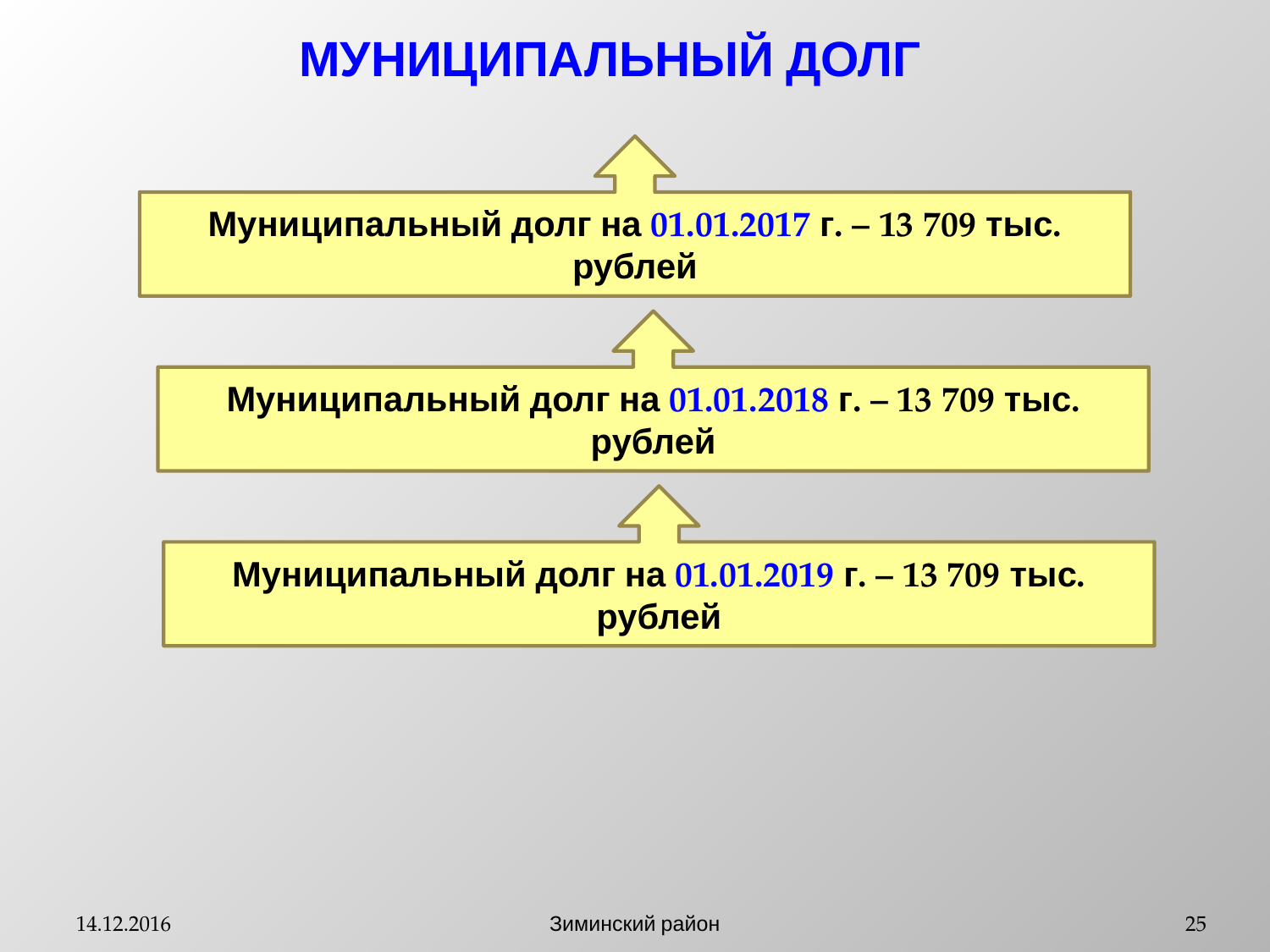

МУНИЦИПАЛЬНЫЙ ДОЛГ

Муниципальный долг на 01.01.2017 г. – 13 709 тыс. рублей
Муниципальный долг на 01.01.2018 г. – 13 709 тыс. рублей
Муниципальный долг на 01.01.2019 г. – 13 709 тыс. рублей
14.12.2016
Зиминский район
25